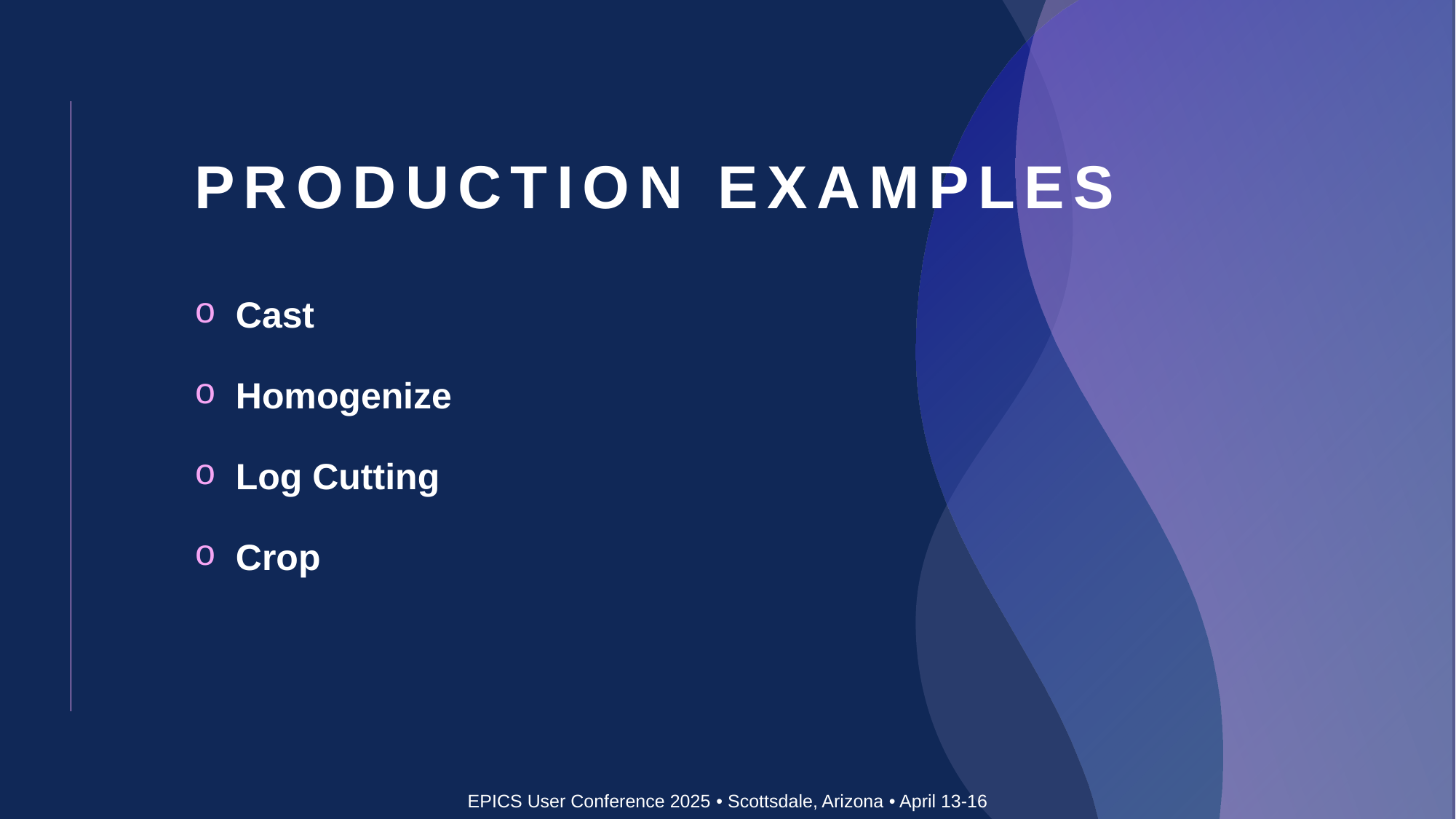

# Production Examples
Cast
Homogenize
Log Cutting
Crop